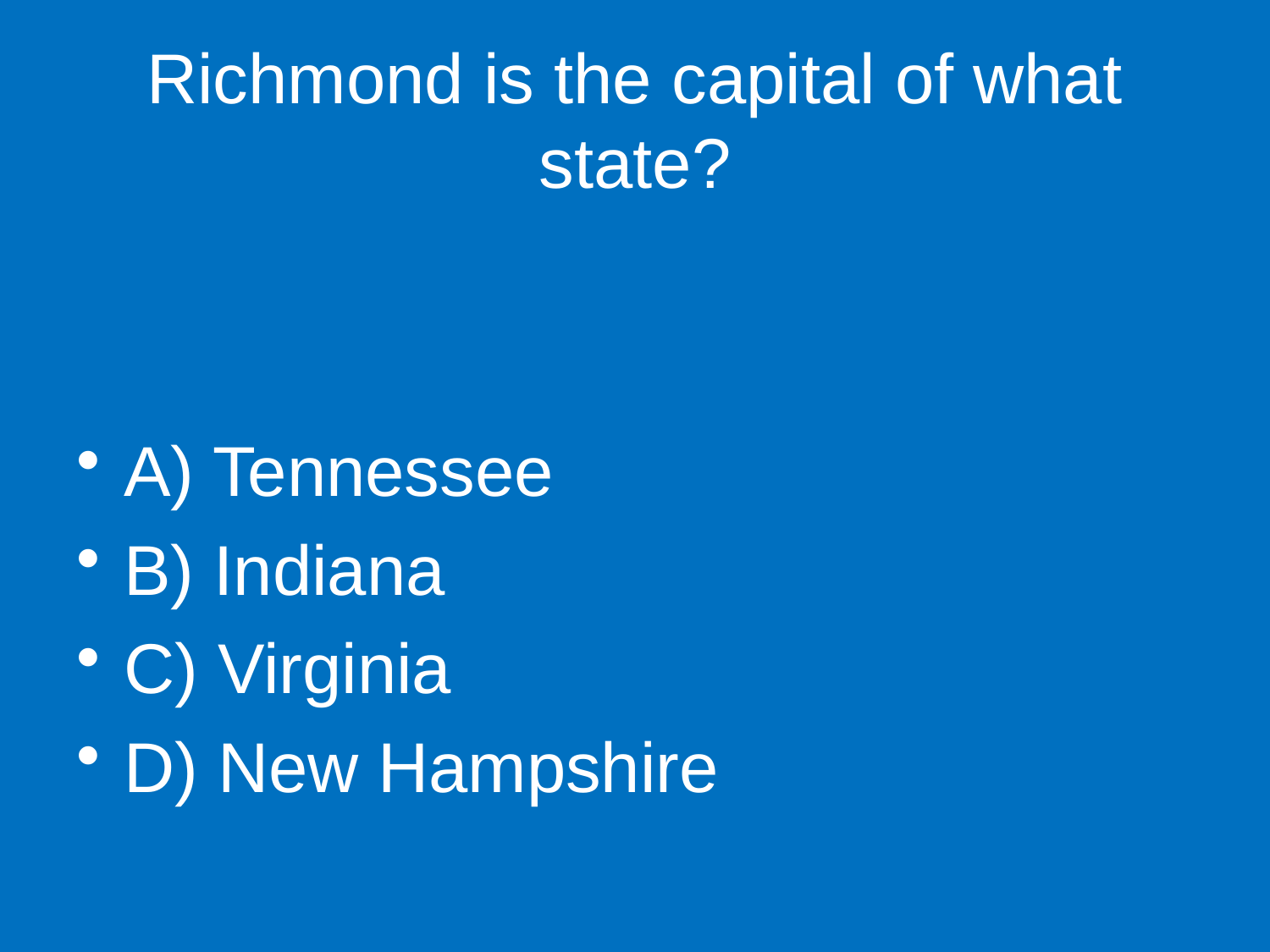

# Richmond is the capital of what state?

A) Tennessee
B) Indiana
C) Virginia
D) New Hampshire